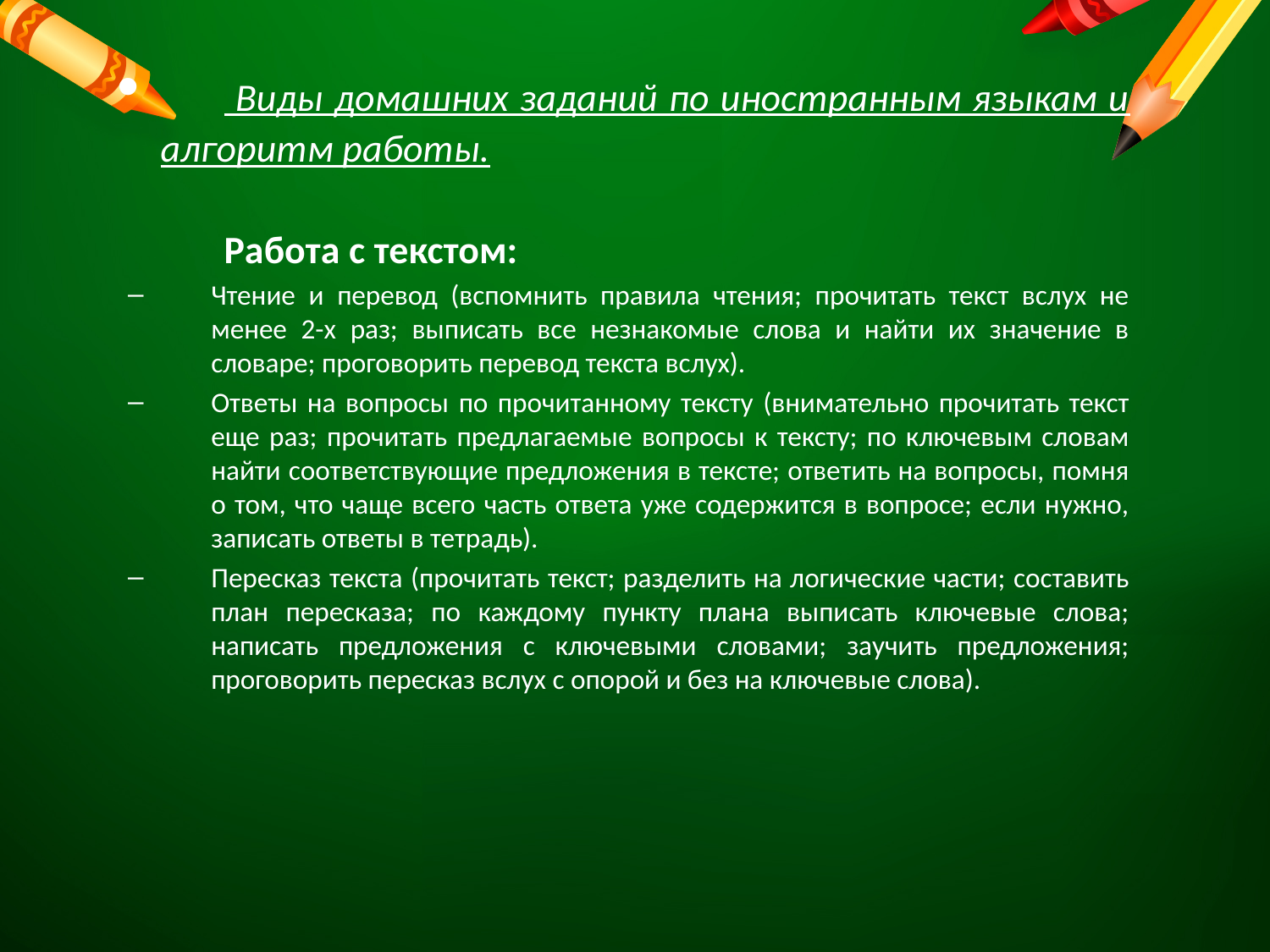

#
	 Виды домашних заданий по иностранным языкам и алгоритм работы.

		Работа с текстом:
Чтение и перевод (вспомнить правила чтения; прочитать текст вслух не менее 2-х раз; выписать все незнакомые слова и найти их значение в словаре; проговорить перевод текста вслух).
Ответы на вопросы по прочитанному тексту (внимательно прочитать текст еще раз; прочитать предлагаемые вопросы к тексту; по ключевым словам найти соответствующие предложения в тексте; ответить на вопросы, помня о том, что чаще всего часть ответа уже содержится в вопросе; если нужно, записать ответы в тетрадь).
Пересказ текста (прочитать текст; разделить на логические части; составить план пересказа; по каждому пункту плана выписать ключевые слова; написать предложения с ключевыми словами; заучить предложения; проговорить пересказ вслух с опорой и без на ключевые слова).